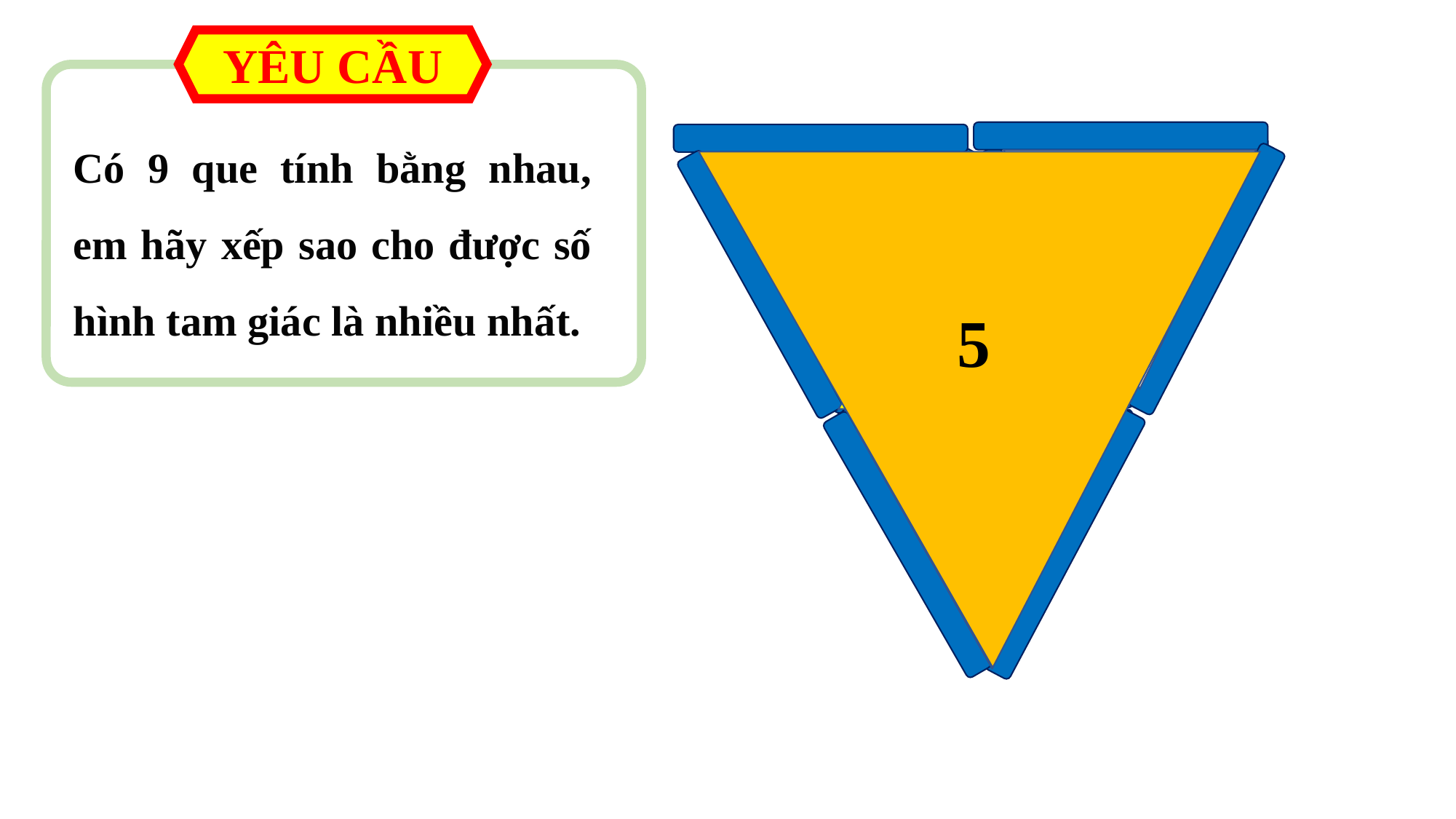

YÊU CẦU

Có 9 que tính bằng nhau, em hãy xếp sao cho được số hình tam giác là nhiều nhất.

3

5

1

2

4